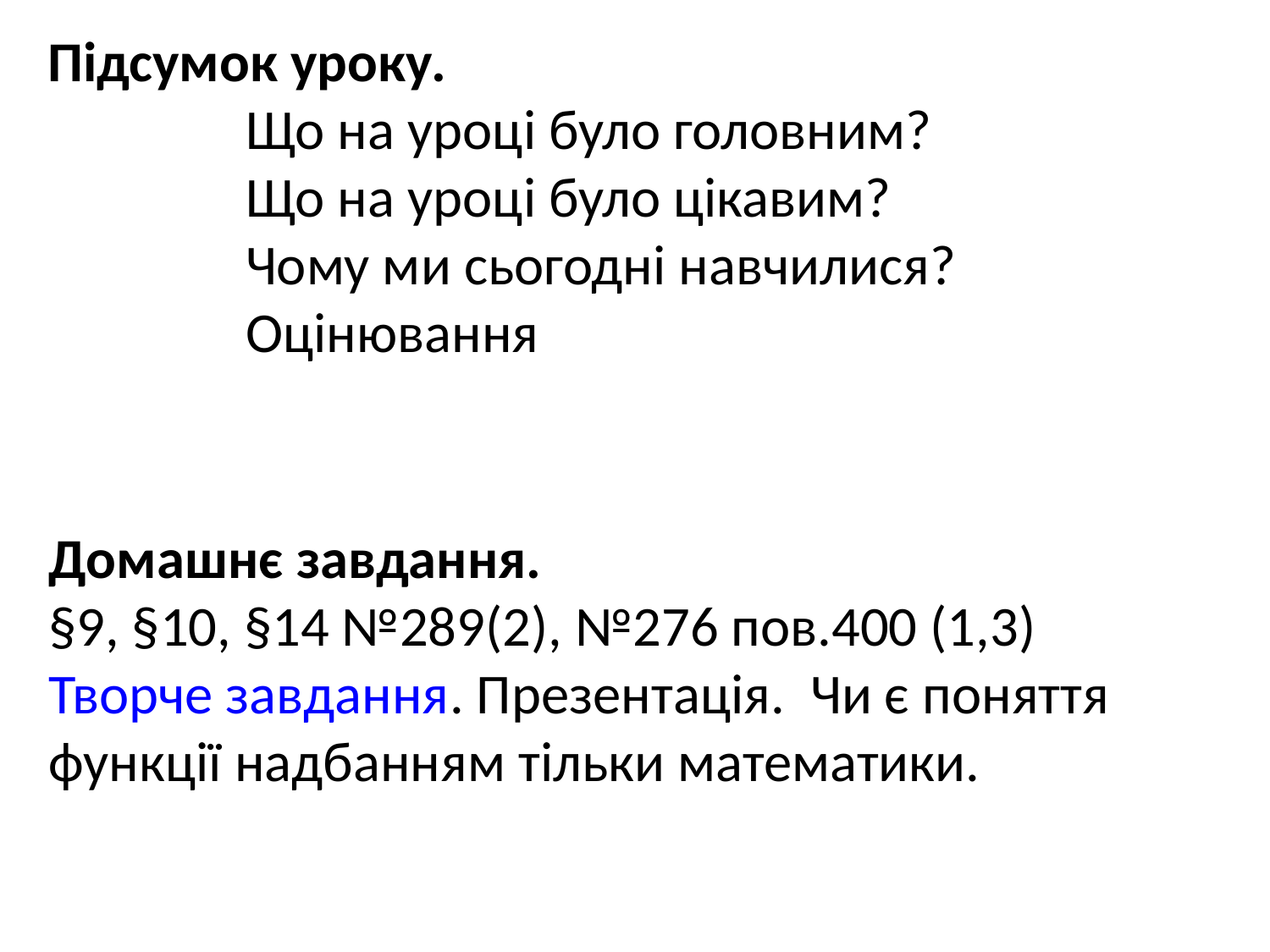

Підсумок уроку.
Що на уроці було головним?
Що на уроці було цікавим?
Чому ми сьогодні навчилися?
Оцінювання
Домашнє завдання.
§9, §10, §14 №289(2), №276 пов.400 (1,3)
Творче завдання. Презентація.  Чи є поняття функції надбанням тільки математики.